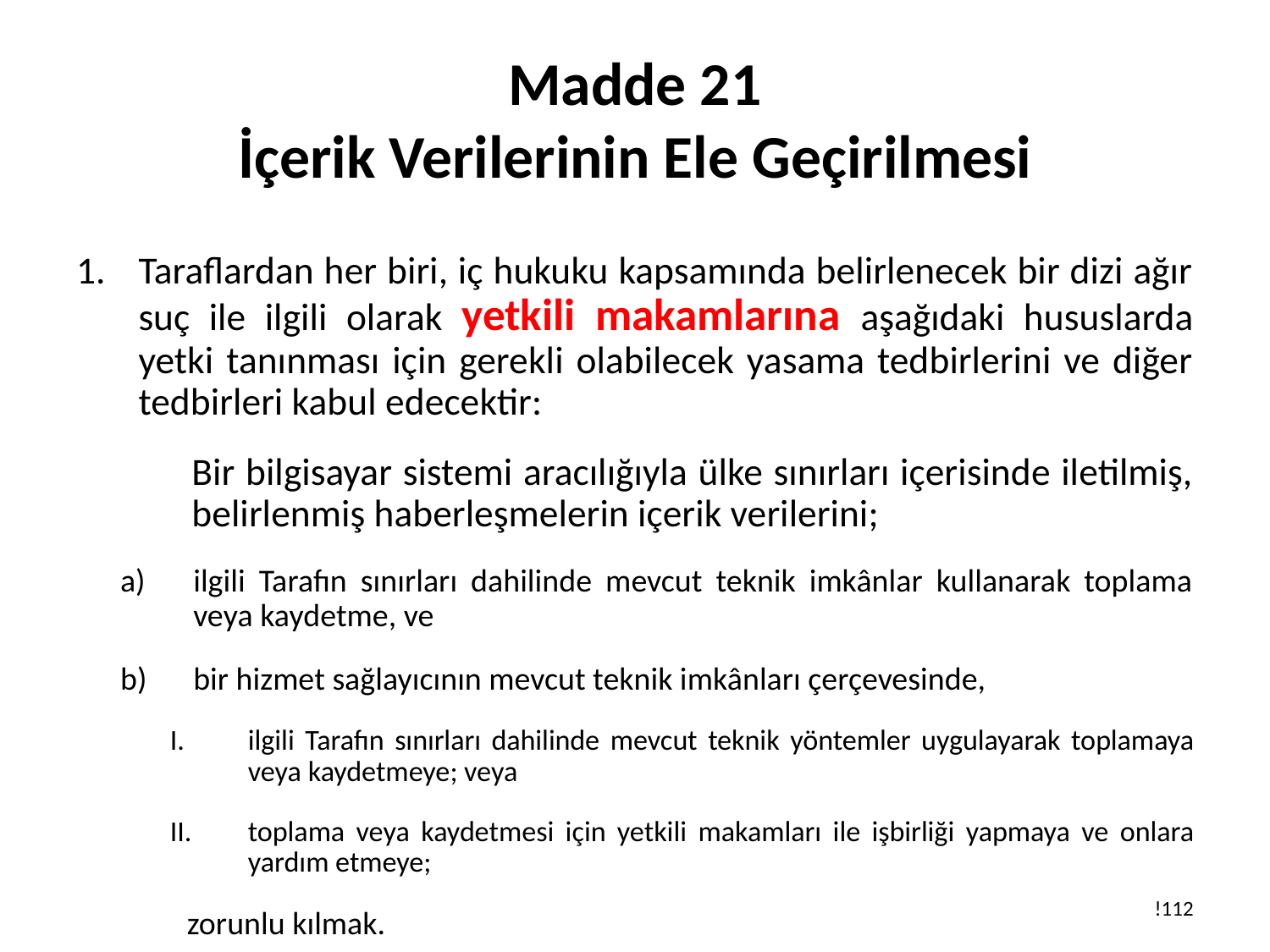

# Madde 21 İçerik Verilerinin Ele Geçirilmesi
Taraflardan her biri, iç hukuku kapsamında belirlenecek bir dizi ağır suç ile ilgili olarak yetkili makamlarına aşağıdaki hususlarda yetki tanınması için gerekli olabilecek yasama tedbirlerini ve diğer tedbirleri kabul edecektir:
	Bir bilgisayar sistemi aracılığıyla ülke sınırları içerisinde iletilmiş, 	belirlenmiş haberleşmelerin içerik verilerini;
ilgili Tarafın sınırları dahilinde mevcut teknik imkânlar kullanarak toplama veya kaydetme, ve
bir hizmet sağlayıcının mevcut teknik imkânları çerçevesinde,
ilgili Tarafın sınırları dahilinde mevcut teknik yöntemler uygulayarak toplamaya veya kaydetmeye; veya
toplama veya kaydetmesi için yetkili makamları ile işbirliği yapmaya ve onlara yardım etmeye;
zorunlu kılmak.
!112